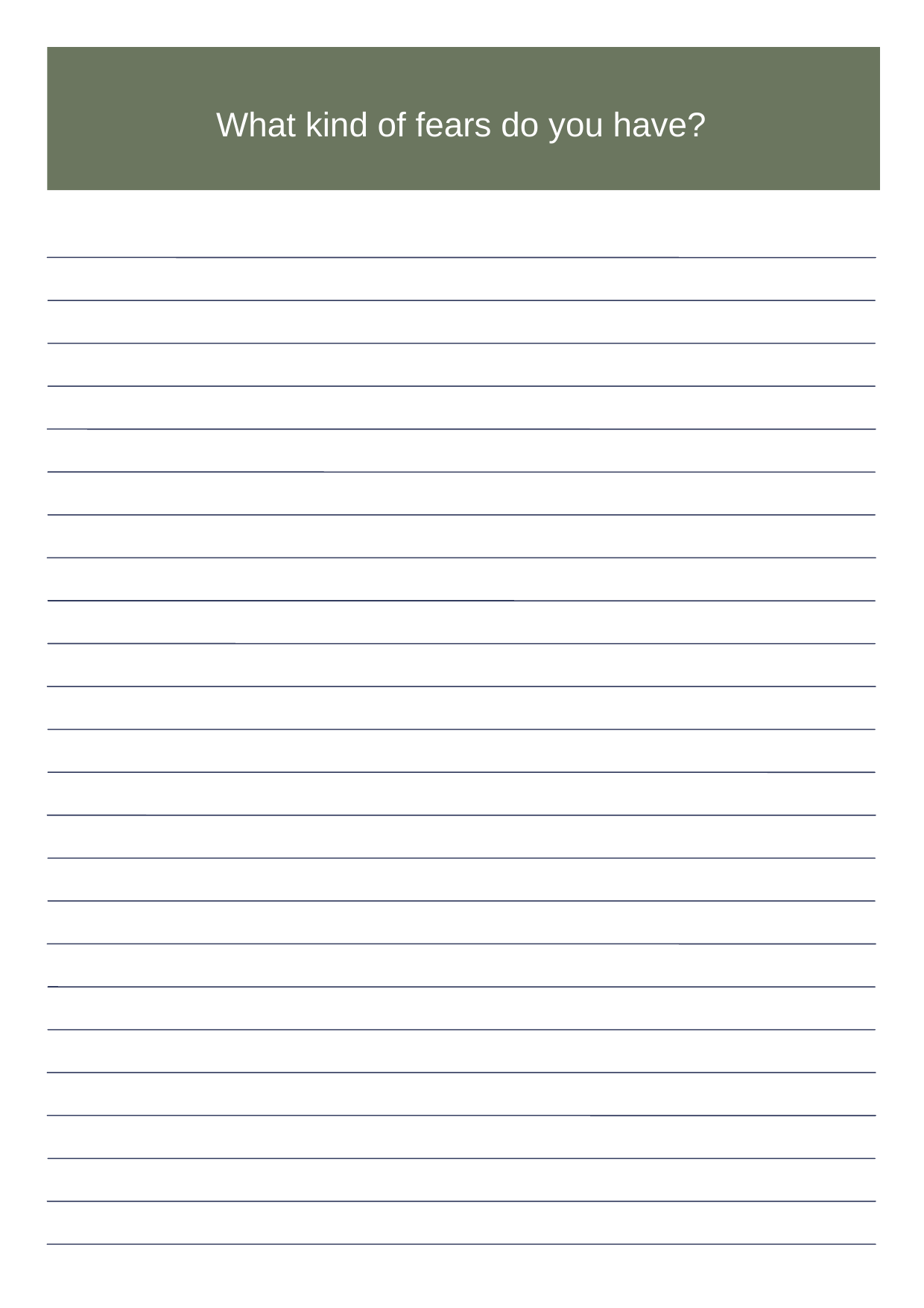

What kind of fears do you have?